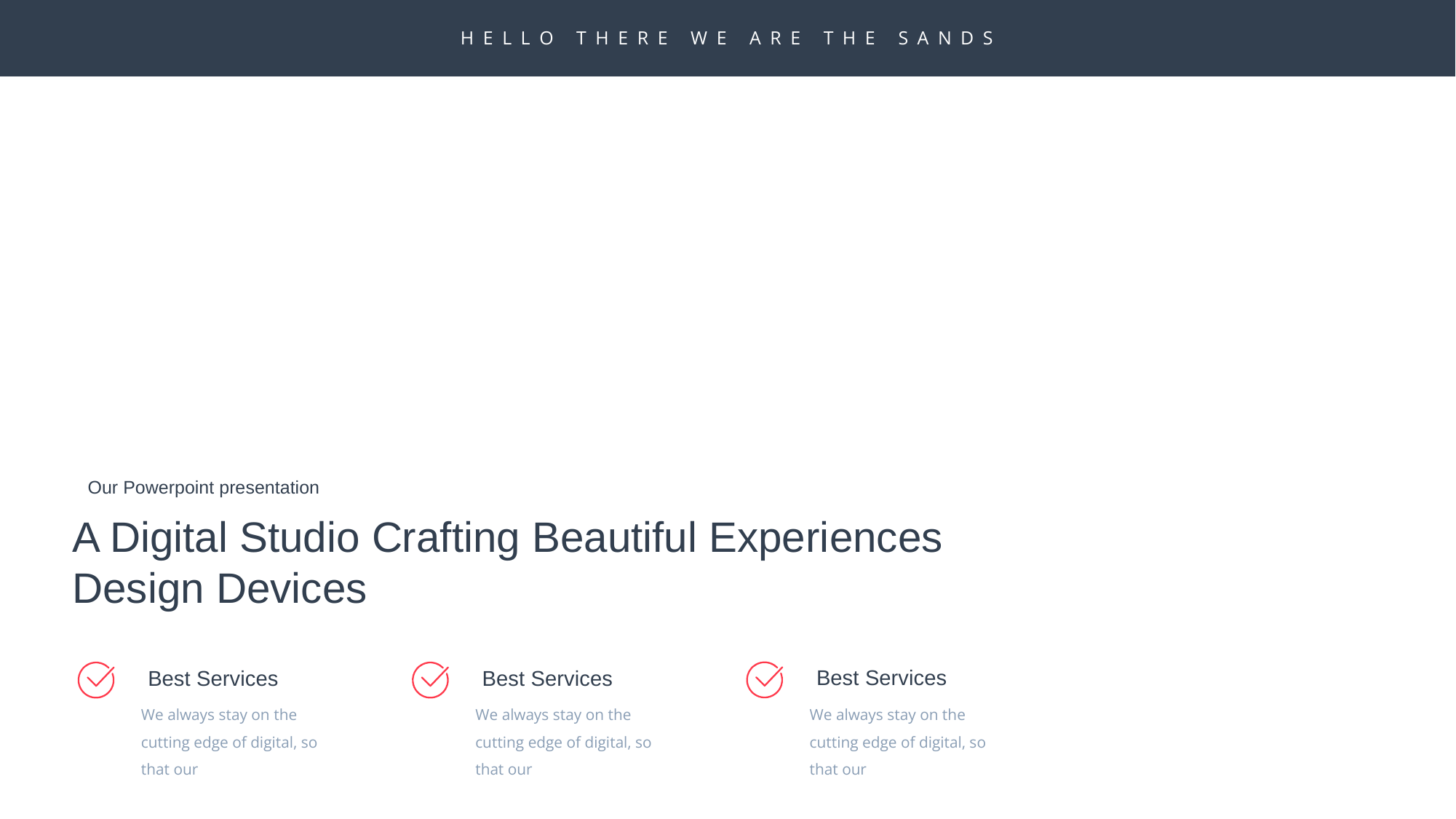

HELLO THERE WE ARE THE SANDS

Our Powerpoint presentation
A Digital Studio Crafting Beautiful Experiences Design Devices
Best Services
Best Services
Best Services

We always stay on the cutting edge of digital, so that our
We always stay on the cutting edge of digital, so that our
We always stay on the cutting edge of digital, so that our